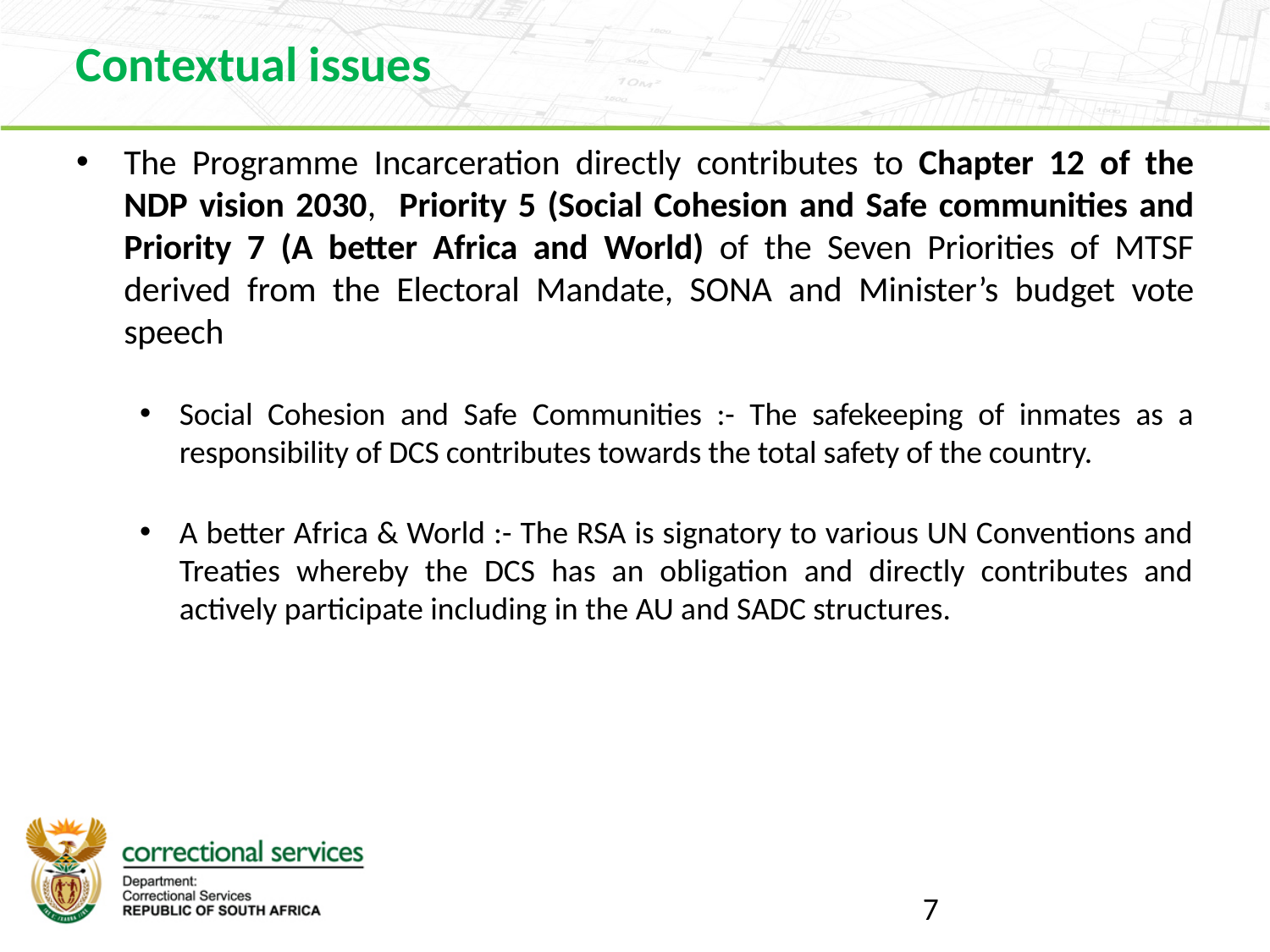

Contextual issues
The Programme Incarceration directly contributes to Chapter 12 of the NDP vision 2030,  Priority 5 (Social Cohesion and Safe communities and Priority 7 (A better Africa and World) of the Seven Priorities of MTSF derived from the Electoral Mandate, SONA and Minister’s budget vote speech
Social Cohesion and Safe Communities :- The safekeeping of inmates as a responsibility of DCS contributes towards the total safety of the country.
A better Africa & World :- The RSA is signatory to various UN Conventions and Treaties whereby the DCS has an obligation and directly contributes and actively participate including in the AU and SADC structures.
7